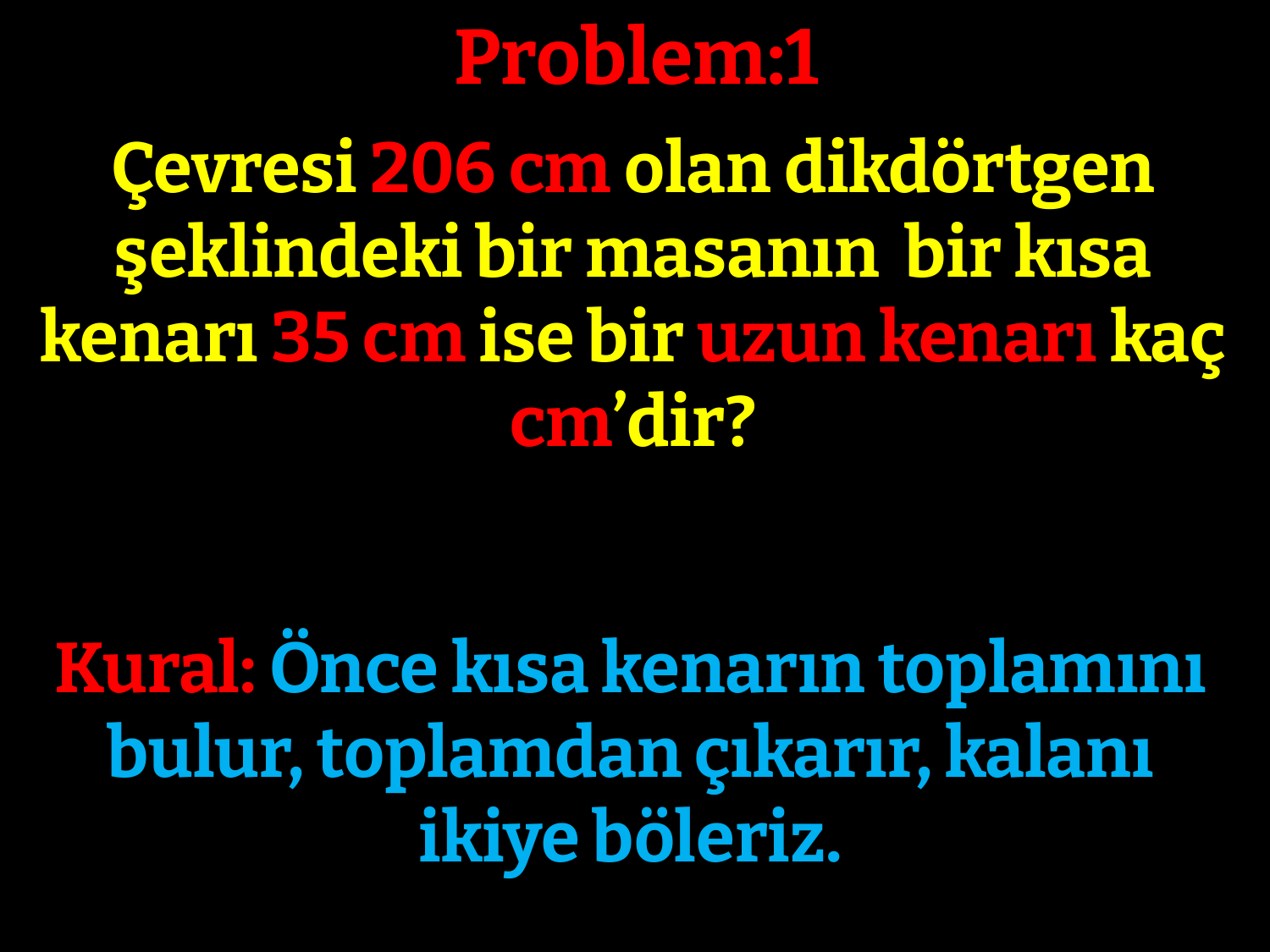

Problem:1
Çevresi 206 cm olan dikdörtgen şeklindeki bir masanın  bir kısa kenarı 35 cm ise bir uzun kenarı kaç cm’dir?
#
Kural: Önce kısa kenarın toplamını bulur, toplamdan çıkarır, kalanı ikiye böleriz.